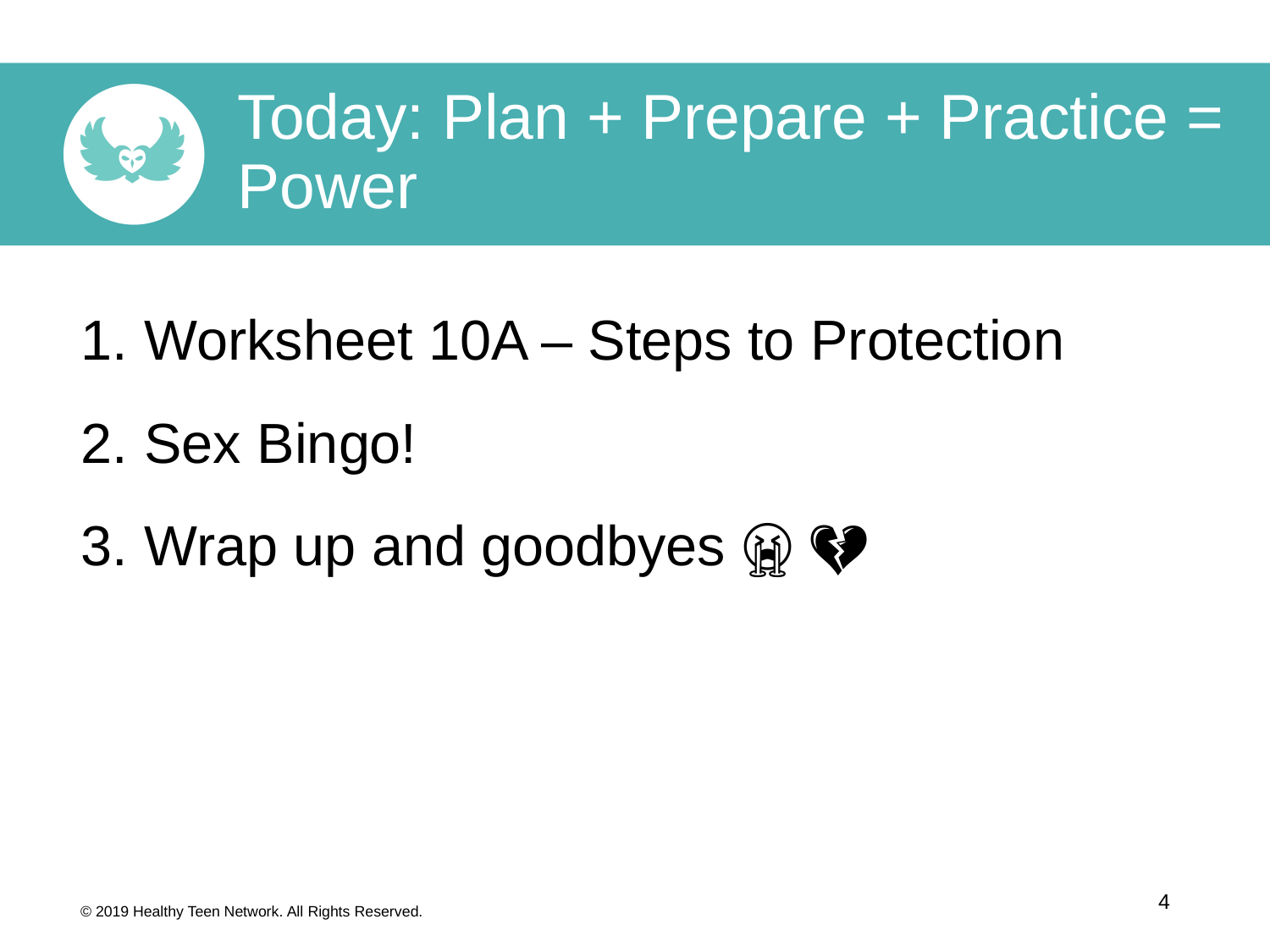

Today: Plan + Prepare + Practice = Power
Worksheet 10A – Steps to Protection
Sex Bingo!
Wrap up and goodbyes 😭 💔